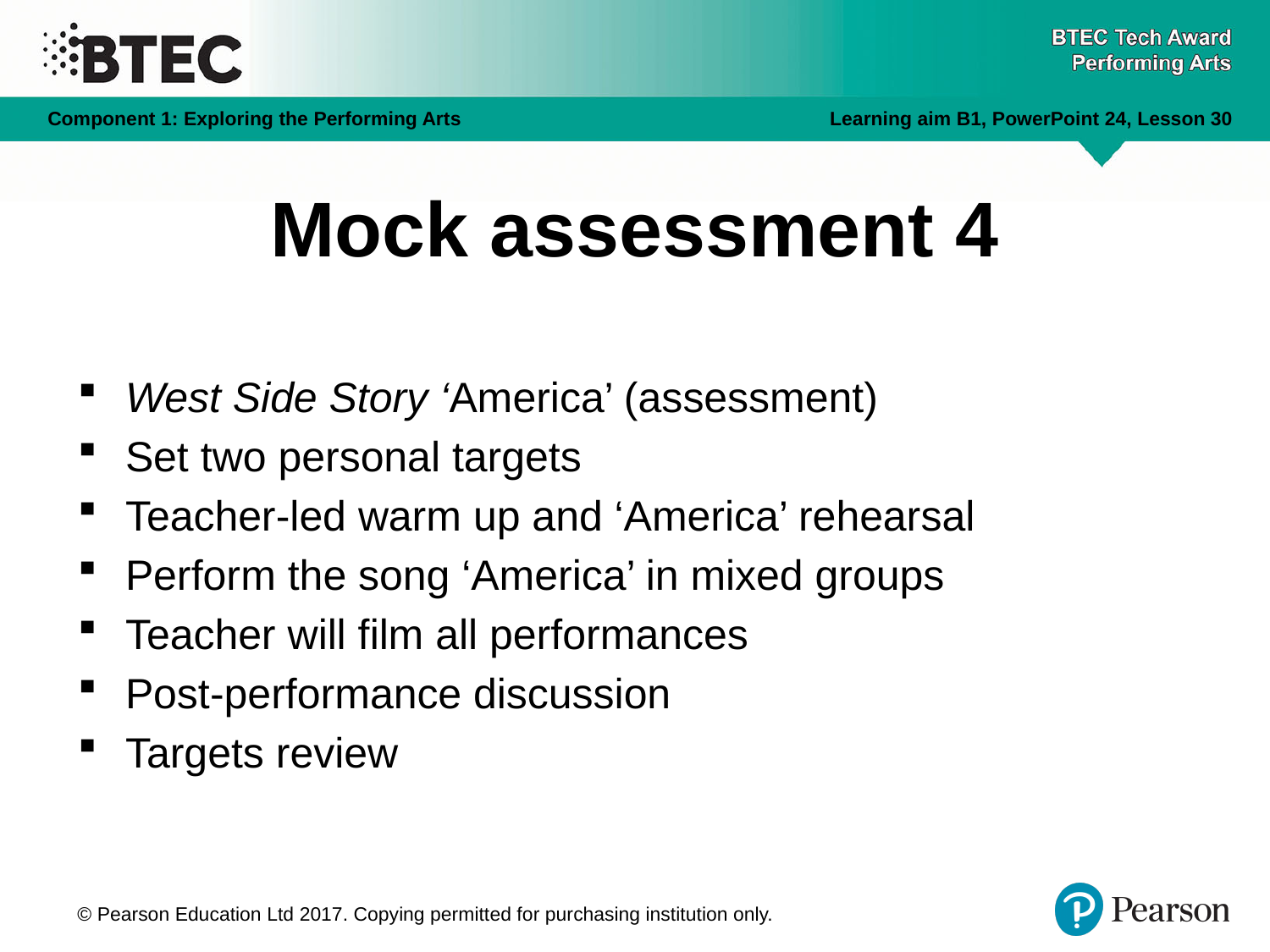

# Mock assessment 4

West Side Story ‘America’ (assessment)
Set two personal targets
Teacher-led warm up and ‘America’ rehearsal
Perform the song ‘America’ in mixed groups
Teacher will film all performances
Post-performance discussion
Targets review

© Pearson Education Ltd 2017. Copying permitted for purchasing institution only.